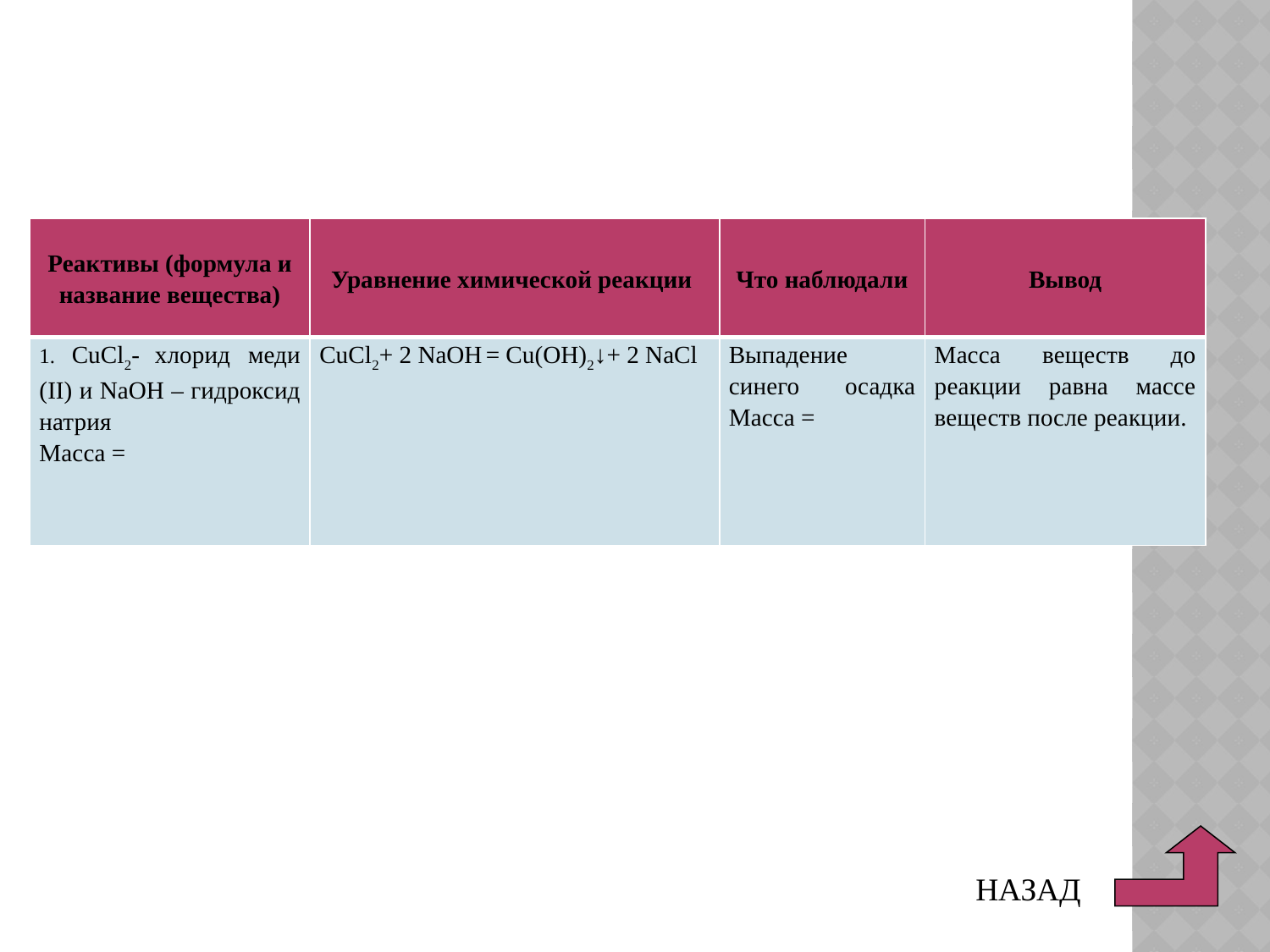

| Реактивы (формула и название вещества) | Уравнение химической реакции | Что наблюдали | Вывод |
| --- | --- | --- | --- |
| 1. CuCl2- хлорид меди (II) и NaOH – гидроксид натрия Масса = | CuCl2+ 2 NaOH = Cu(OH)2↓+ 2 NaCl | Выпадение синего осадка Масса = | Масса веществ до реакции равна массе веществ после реакции. |

НАЗАД